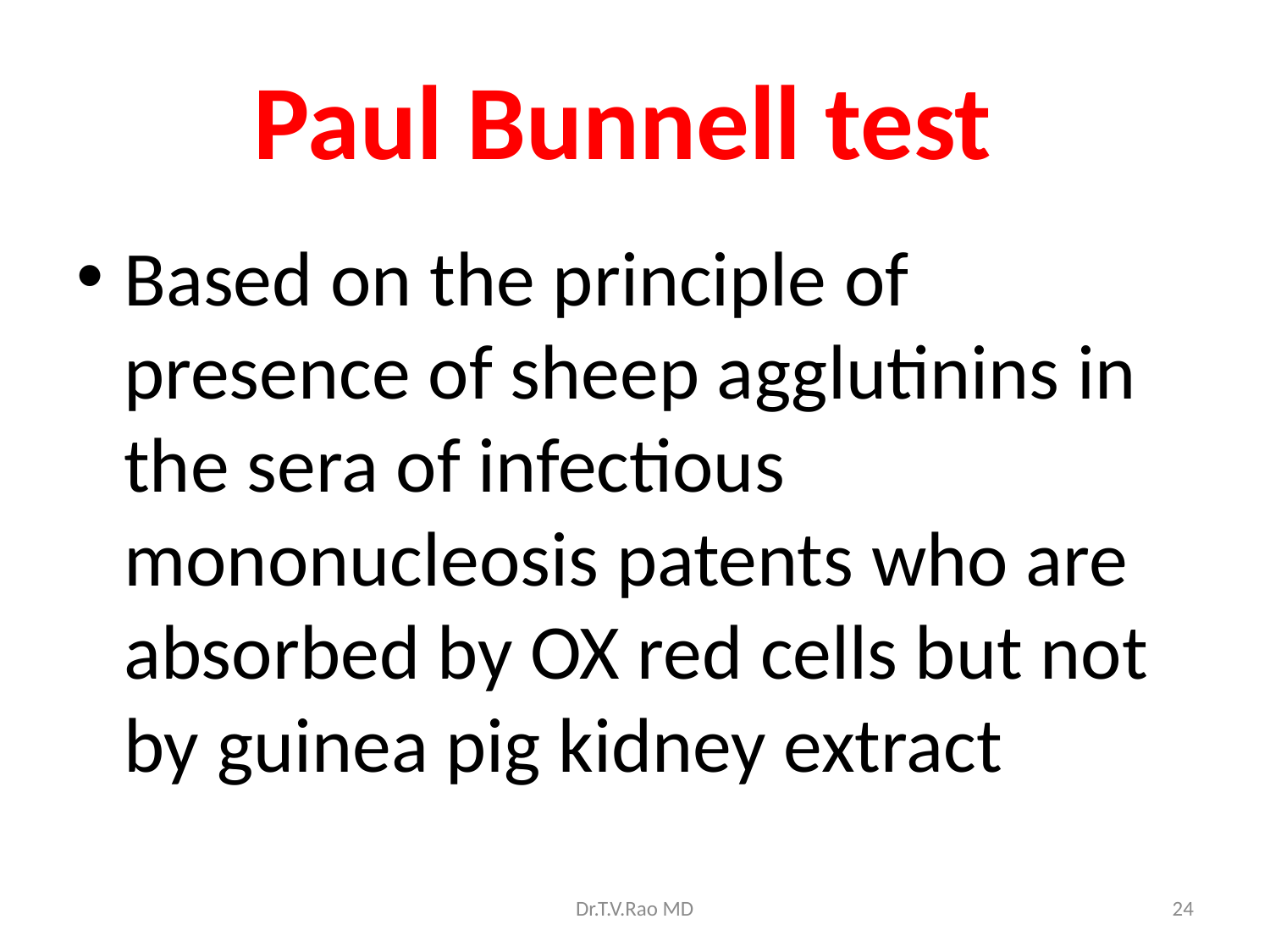

# Paul Bunnell test
Based on the principle of presence of sheep agglutinins in the sera of infectious mononucleosis patents who are absorbed by OX red cells but not by guinea pig kidney extract

Dr.T.V.Rao MD
24